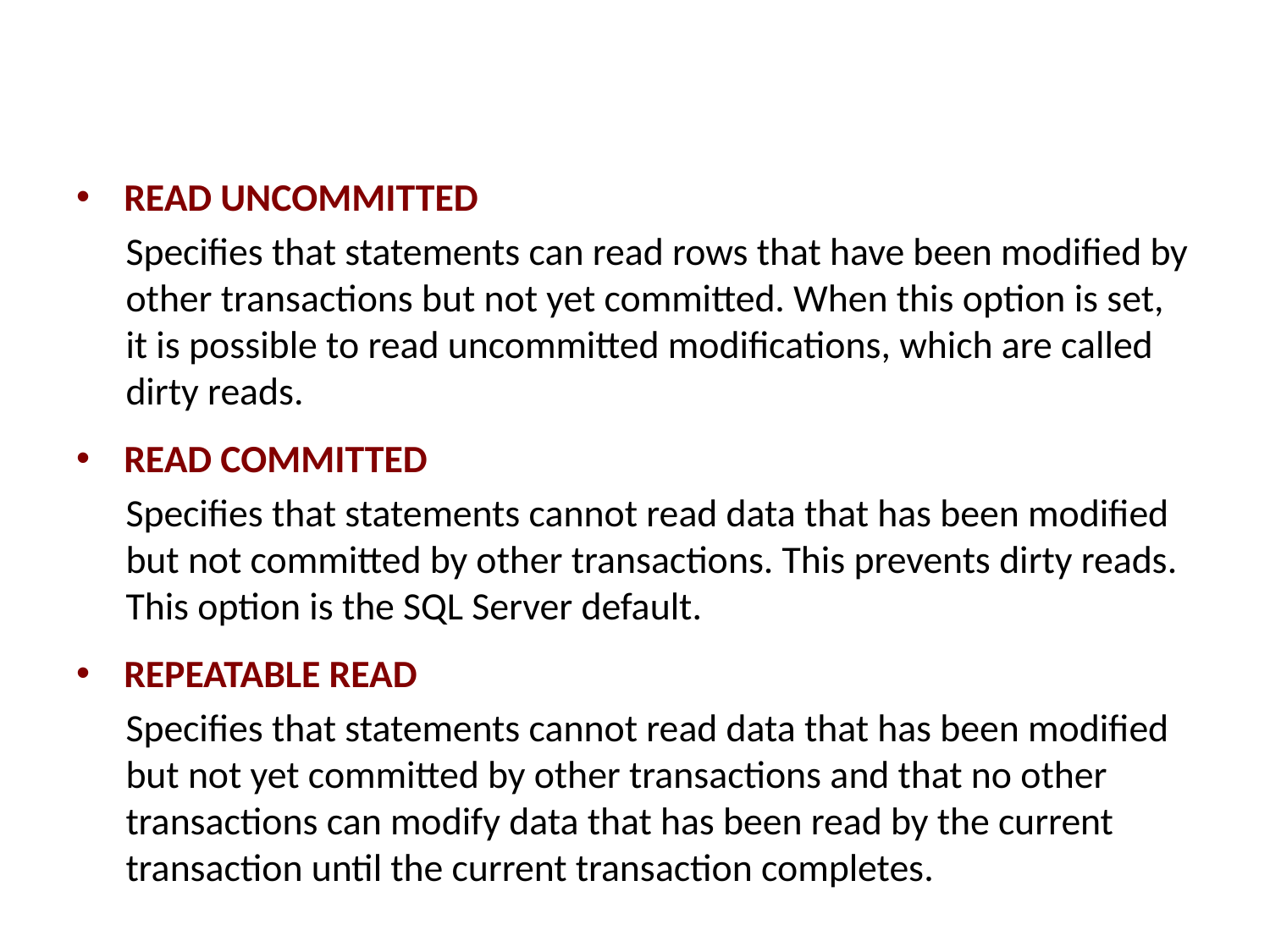

#
READ UNCOMMITTED
Specifies that statements can read rows that have been modified by other transactions but not yet committed. When this option is set, it is possible to read uncommitted modifications, which are called dirty reads.
READ COMMITTED
Specifies that statements cannot read data that has been modified but not committed by other transactions. This prevents dirty reads. This option is the SQL Server default.
REPEATABLE READ
Specifies that statements cannot read data that has been modified but not yet committed by other transactions and that no other transactions can modify data that has been read by the current transaction until the current transaction completes.